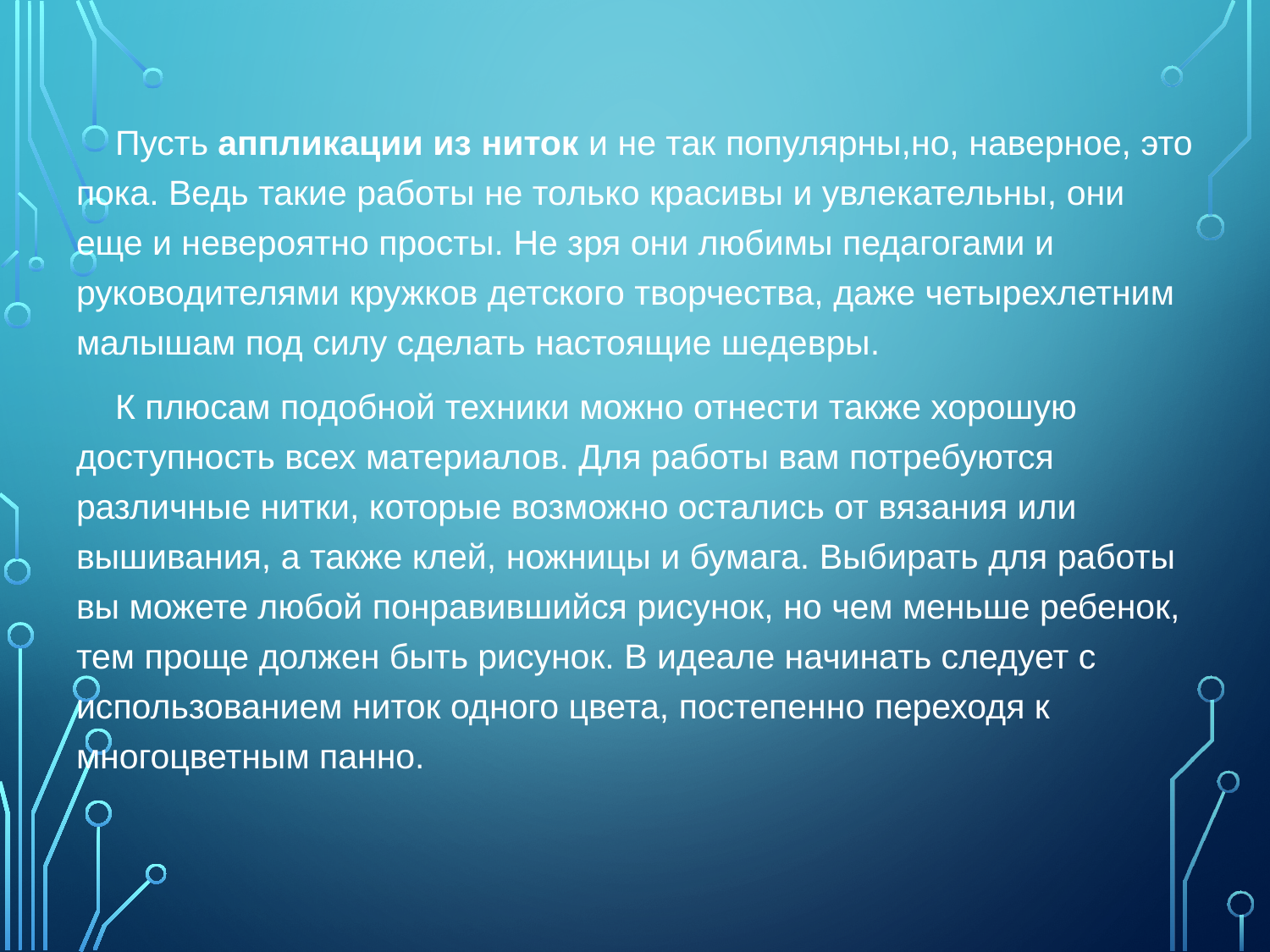

Пусть аппликации из ниток и не так популярны,но, наверное, это пока. Ведь такие работы не только красивы и увлекательны, они еще и невероятно просты. Не зря они любимы педагогами и руководителями кружков детского творчества, даже четырехлетним малышам под силу сделать настоящие шедевры.
    К плюсам подобной техники можно отнести также хорошую доступность всех материалов. Для работы вам потребуются различные нитки, которые возможно остались от вязания или вышивания, а также клей, ножницы и бумага. Выбирать для работы вы можете любой понравившийся рисунок, но чем меньше ребенок, тем проще должен быть рисунок. В идеале начинать следует с использованием ниток одного цвета, постепенно переходя к многоцветным панно.